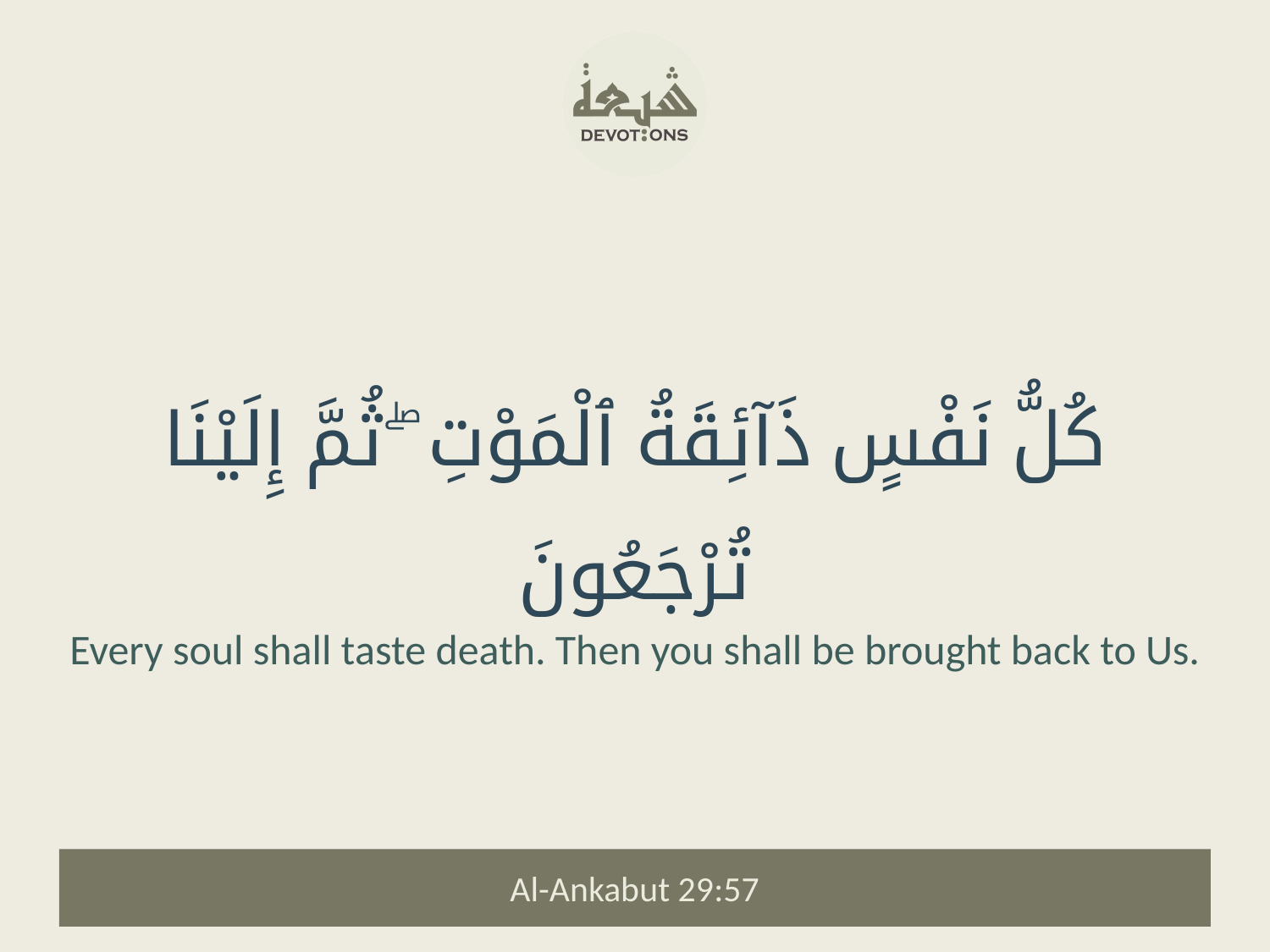

كُلُّ نَفْسٍ ذَآئِقَةُ ٱلْمَوْتِ ۖ ثُمَّ إِلَيْنَا تُرْجَعُونَ
Every soul shall taste death. Then you shall be brought back to Us.
Al-Ankabut 29:57